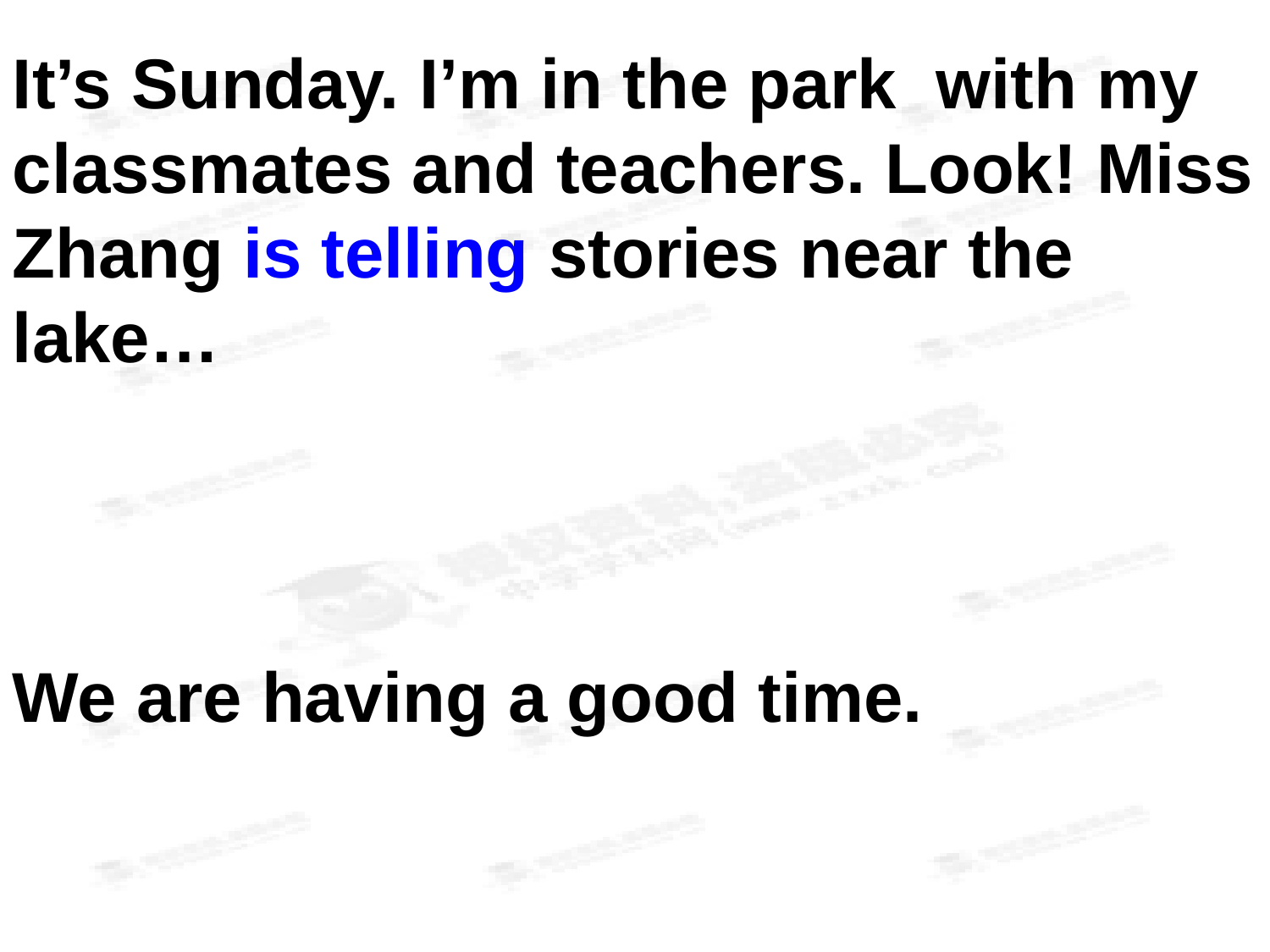

It’s Sunday. I’m in the park  with my classmates and teachers. Look! Miss Zhang is telling stories near the lake…

We are having a good time.